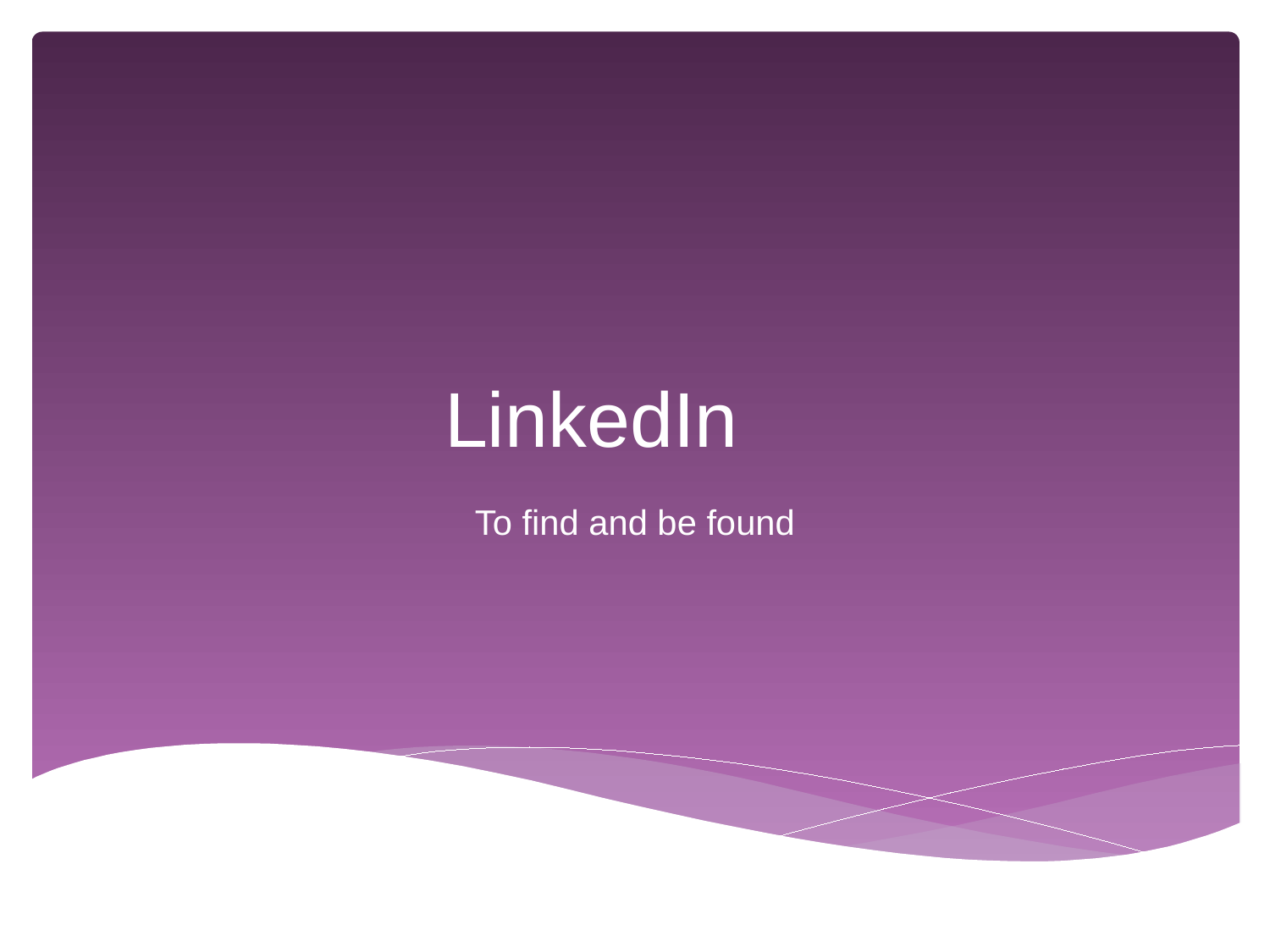

# LinkedIn
To find and be found